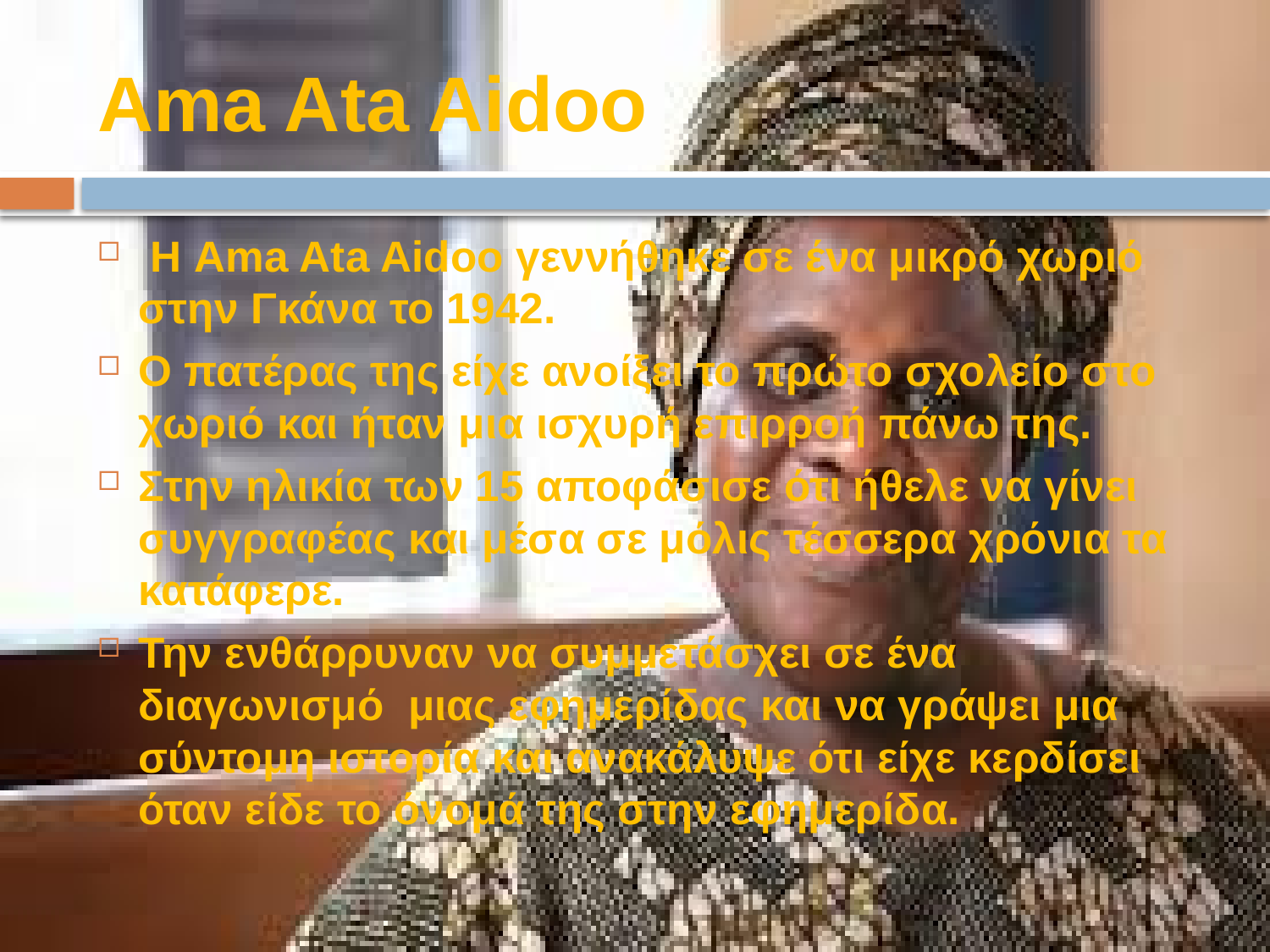

# Ama Ata Aidoo
 Η Ama Ata Aidoo γεννήθηκε σε ένα μικρό χωριό στην Γκάνα το 1942.
Ο πατέρας της είχε ανοίξει το πρώτο σχολείο στο χωριό και ήταν μια ισχυρή επιρροή πάνω της.
Στην ηλικία των 15 αποφάσισε ότι ήθελε να γίνει συγγραφέας και μέσα σε μόλις τέσσερα χρόνια τα κατάφερε.
Την ενθάρρυναν να συμμετάσχει σε ένα διαγωνισμό  μιας εφημερίδας και να γράψει μια σύντομη ιστορία και ανακάλυψε ότι είχε κερδίσει όταν είδε το όνομά της στην εφημερίδα.